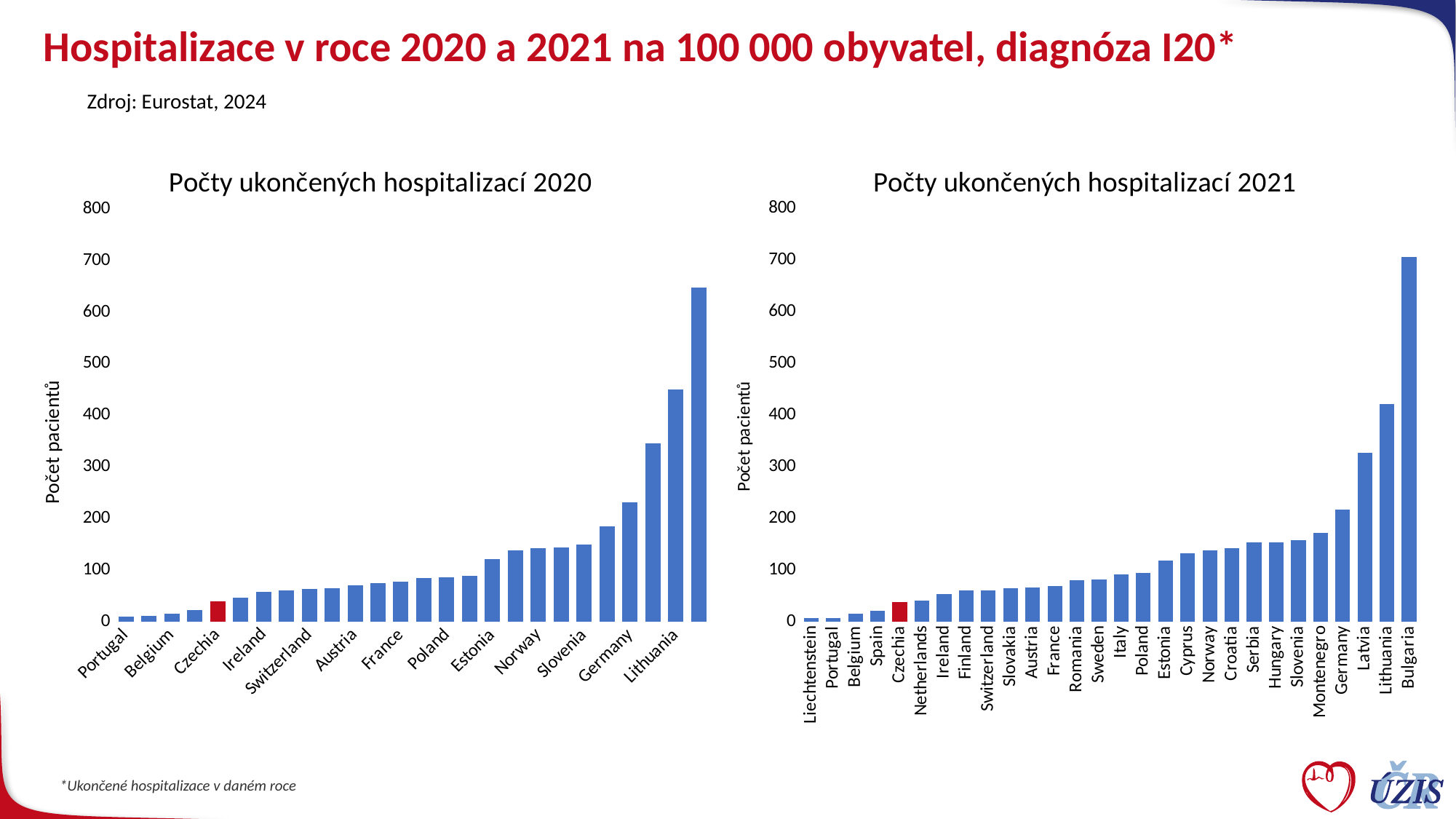

# Hospitalizace v roce 2020 a 2021 na 100 000 obyvatel, diagnóza I20*
Zdroj: Eurostat, 2024

### Chart: Počty ukončených hospitalizací 2020

| Category | Hospital discharges I21_I22 |
|---|---|
| Portugal | 9.7 |
| Liechtenstein | 10.3 |
| Belgium | 15.0 |
| Spain | 21.9 |
| Czechia | 39.1 |
| Netherlands | 46.0 |
| Ireland | 57.5 |
| Finland | 60.4 |
| Switzerland | 63.2 |
| Romania | 65.0 |
| Austria | 70.2 |
| Slovakia | 74.0 |
| France | 77.6 |
| Italy | 84.0 |
| Poland | 85.8 |
| Sweden | 88.3 |
| Estonia | 120.6 |
| Serbia | 138.5 |
| Norway | 141.8 |
| Croatia | 143.7 |
| Slovenia | 149.5 |
| Hungary | 184.4 |
| Germany | 230.8 |
| Latvia | 345.4 |
| Lithuania | 450.8 |
| Bulgaria | 647.2 |

### Chart: Počty ukončených hospitalizací 2021

| Category | Hospital discharges I21_I22 |
|---|---|
| Liechtenstein | 7.7 |
| Portugal | 7.8 |
| Belgium | 15.8 |
| Spain | 21.6 |
| Czechia | 38.5 |
| Netherlands | 41.5 |
| Ireland | 54.2 |
| Finland | 61.1 |
| Switzerland | 61.6 |
| Slovakia | 65.2 |
| Austria | 65.9 |
| France | 69.5 |
| Romania | 80.7 |
| Sweden | 82.7 |
| Italy | 92.1 |
| Poland | 95.0 |
| Estonia | 118.8 |
| Cyprus | 132.9 |
| Norway | 138.9 |
| Croatia | 142.5 |
| Serbia | 153.2 |
| Hungary | 154.3 |
| Slovenia | 157.4 |
| Montenegro | 172.6 |
| Germany | 216.5 |
| Latvia | 326.6 |
| Lithuania | 421.6 |
| Bulgaria | 704.9 |
*Ukončené hospitalizace v daném roce